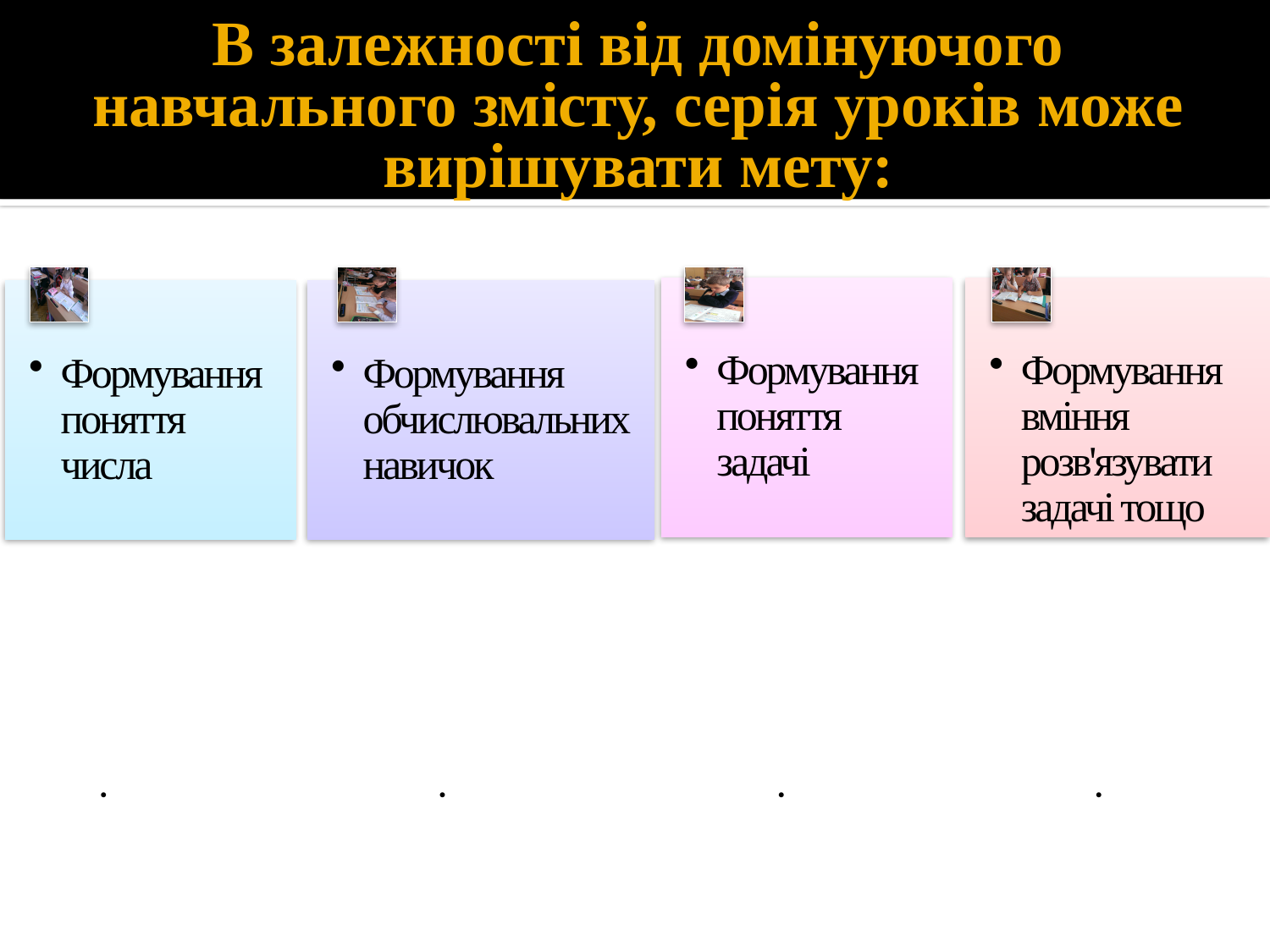

# В залежності від домінуючого навчального змісту, серія уроків може вирішувати мету:
.

Формування поняття числа
.

Формування обчислювальних навичок
.

Формування поняття задачі
.

Формування вміння розв'язувати задачі тощо